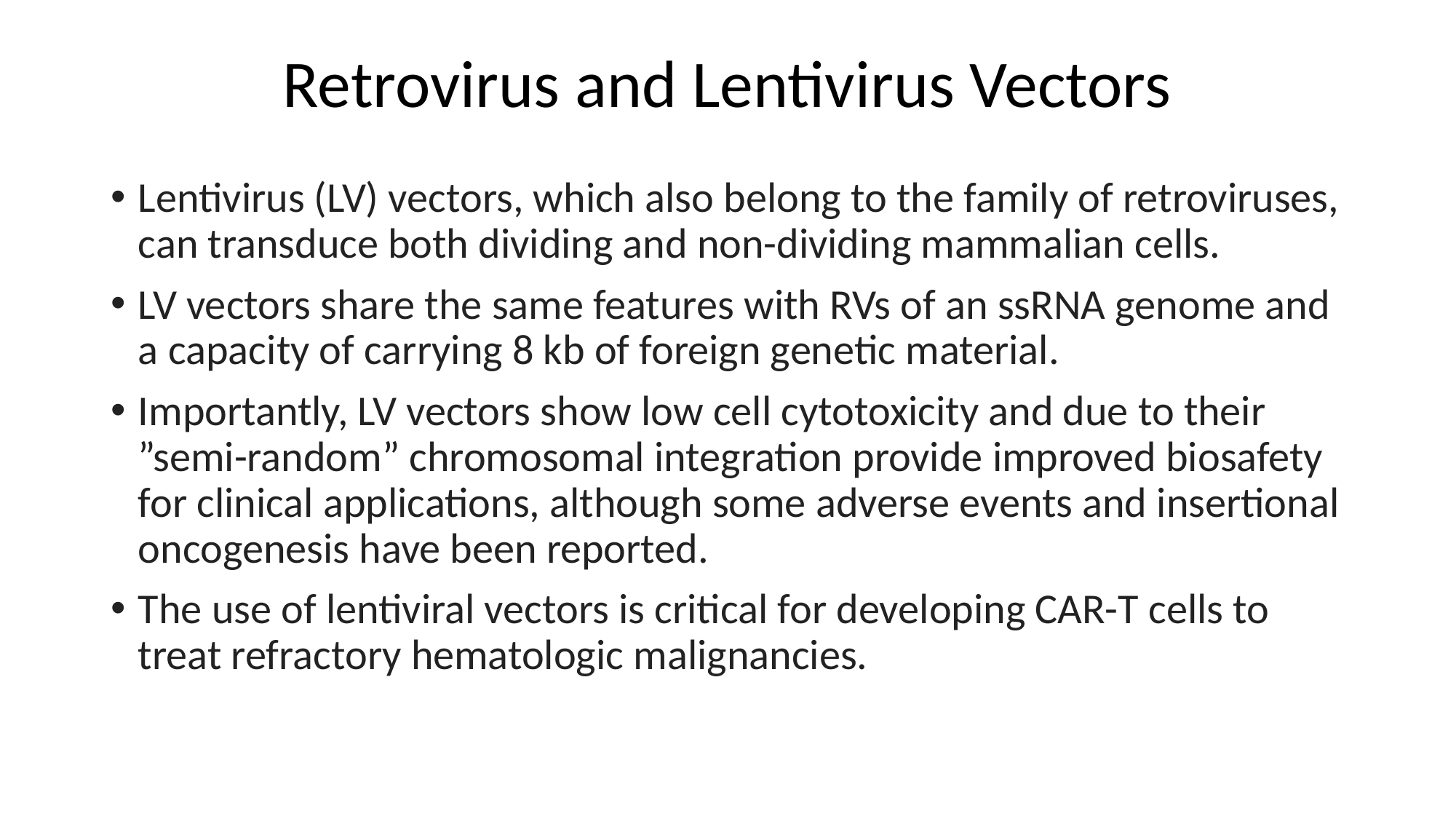

# Retrovirus and Lentivirus Vectors
Lentivirus (LV) vectors, which also belong to the family of retroviruses, can transduce both dividing and non-dividing mammalian cells.
LV vectors share the same features with RVs of an ssRNA genome and a capacity of carrying 8 kb of foreign genetic material.
Importantly, LV vectors show low cell cytotoxicity and due to their ”semi-random” chromosomal integration provide improved biosafety for clinical applications, although some adverse events and insertional oncogenesis have been reported.
The use of lentiviral vectors is critical for developing CAR-T cells to treat refractory hematologic malignancies.